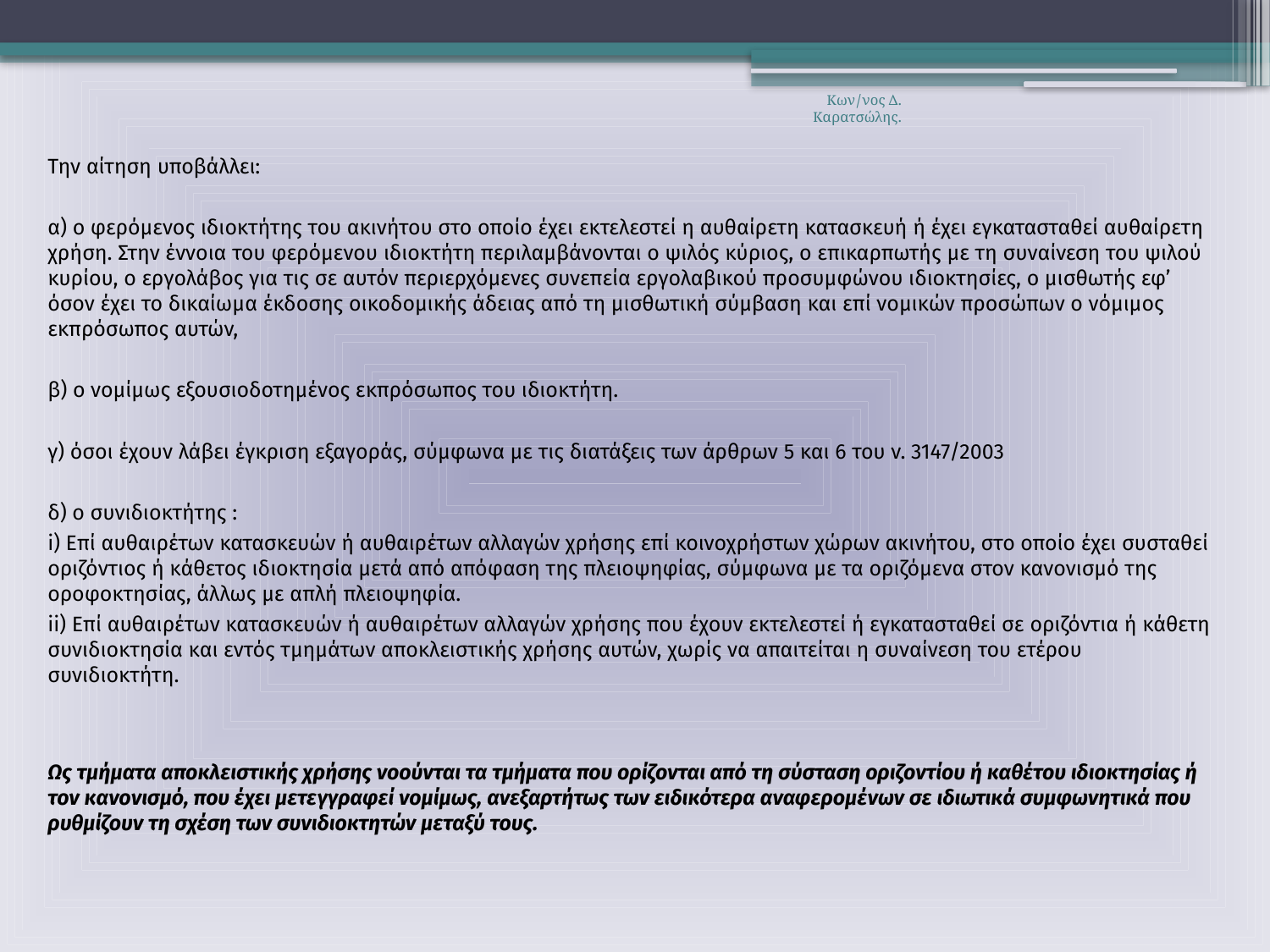

Κων/νος Δ. Καρατσώλης.
Την αίτηση υποβάλλει:

α) ο φερόμενος ιδιοκτήτης του ακινήτου στο οποίο έχει εκτελεστεί η αυθαίρετη κατασκευή ή έχει εγκατασταθεί αυθαίρετη χρήση. Στην έννοια του φερόμενου ιδιοκτήτη περιλαμβάνονται ο ψιλός κύριος, ο επικαρπωτής με τη συναίνεση του ψιλού κυρίου, ο εργολάβος για τις σε αυτόν περιερχόμενες συνεπεία εργολαβικού προσυμφώνου ιδιοκτησίες, ο μισθωτής εφ’ όσον έχει το δικαίωμα έκδοσης οικοδομικής άδειας από τη μισθωτική σύμβαση και επί νομικών προσώπων ο νόμιμος εκπρόσωπος αυτών,

β) ο νομίμως εξουσιοδοτημένος εκπρόσωπος του ιδιοκτήτη.

γ) όσοι έχουν λάβει έγκριση εξαγοράς, σύμφωνα με τις διατάξεις των άρθρων 5 και 6 του ν. 3147/2003

δ) ο συνιδιοκτήτης :
i) Επί αυθαιρέτων κατασκευών ή αυθαιρέτων αλλαγών χρήσης επί κοινοχρήστων χώρων ακινήτου, στο οποίο έχει συσταθεί οριζόντιος ή κάθετος ιδιοκτησία μετά από απόφαση της πλειοψηφίας, σύμφωνα με τα οριζόμενα στον κανονισμό της οροφοκτησίας, άλλως με απλή πλειοψηφία.
ii) Επί αυθαιρέτων κατασκευών ή αυθαιρέτων αλλαγών χρήσης που έχουν εκτελεστεί ή εγκατασταθεί σε οριζόντια ή κάθετη συνιδιοκτησία και εντός τμημάτων αποκλειστικής χρήσης αυτών, χωρίς να απαιτείται η συναίνεση του ετέρου συνιδιοκτήτη.

Ως τμήματα αποκλειστικής χρήσης νοούνται τα τμήματα που ορίζονται από τη σύσταση οριζοντίου ή καθέτου ιδιοκτησίας ή τον κανονισμό, που έχει μετεγγραφεί νομίμως, ανεξαρτήτως των ειδικότερα αναφερομένων σε ιδιωτικά συμφωνητικά που ρυθμίζουν τη σχέση των συνιδιοκτητών μεταξύ τους.